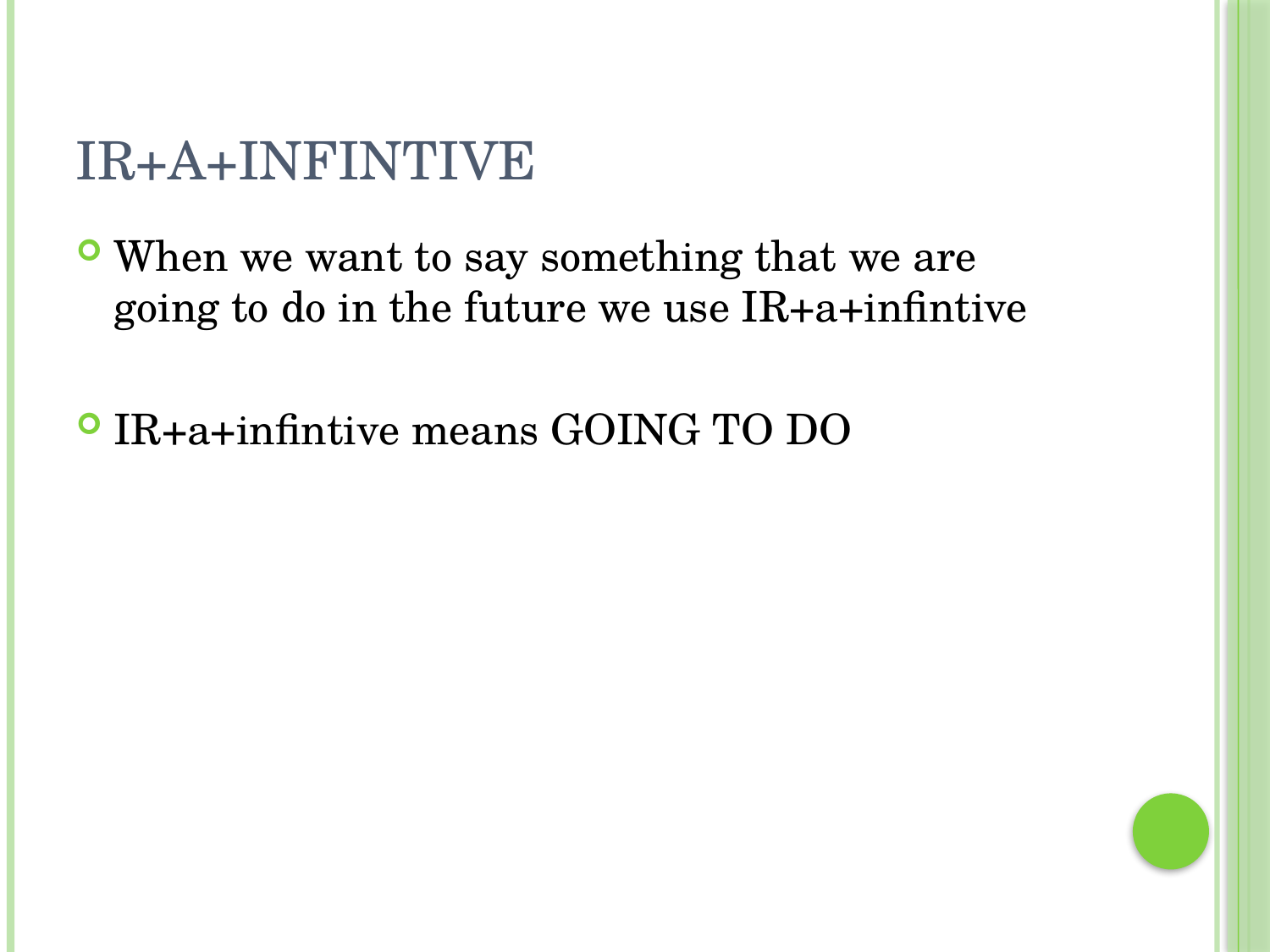

# IR+a+infintive
When we want to say something that we are going to do in the future we use IR+a+infintive

IR+a+infintive means GOING TO DO